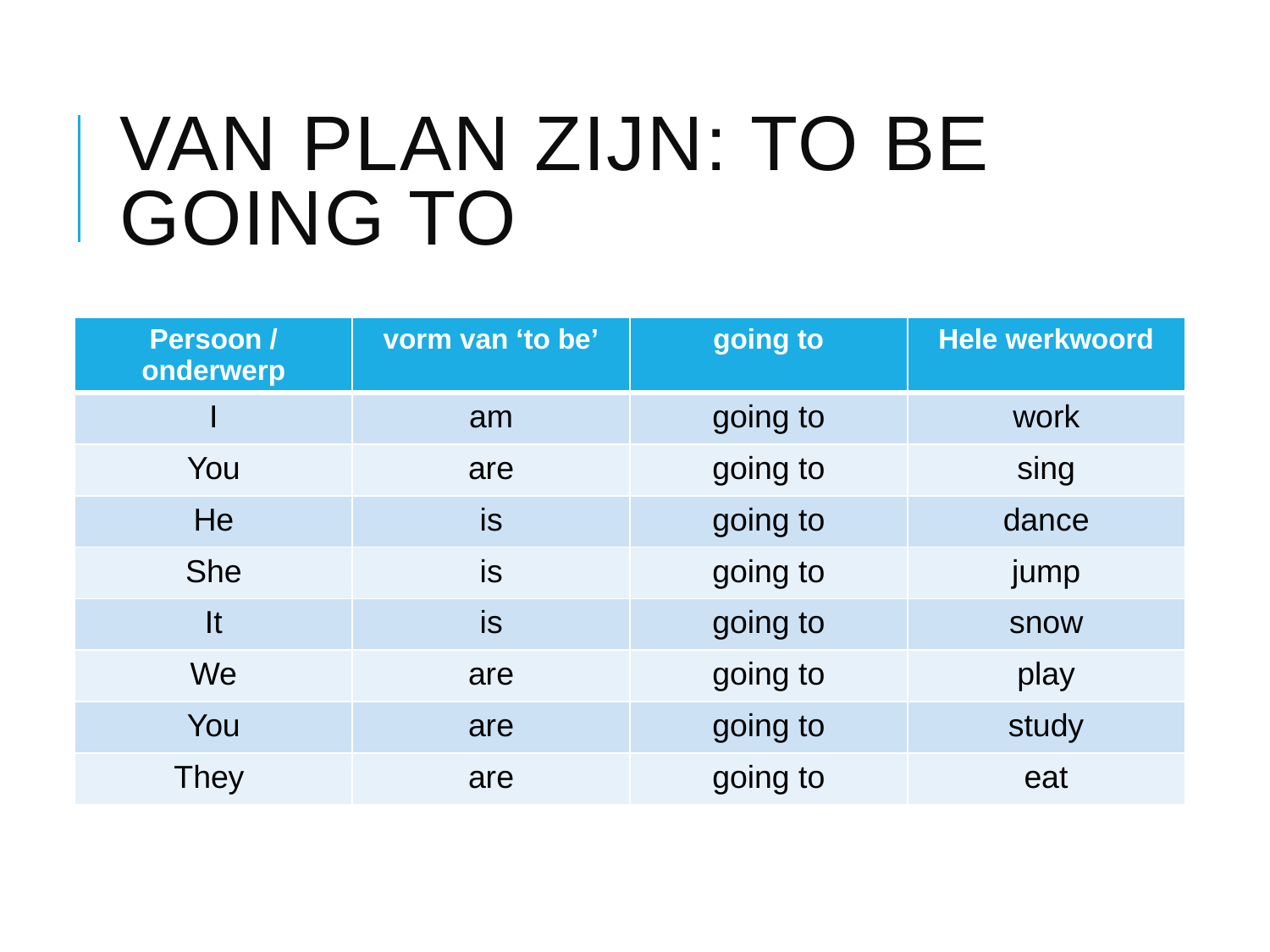

# Van plan zijn: to be going to
| Persoon / onderwerp | vorm van ‘to be’ | going to | Hele werkwoord |
| --- | --- | --- | --- |
| I | am | going to | work |
| You | are | going to | sing |
| He | is | going to | dance |
| She | is | going to | jump |
| It | is | going to | snow |
| We | are | going to | play |
| You | are | going to | study |
| They | are | going to | eat |